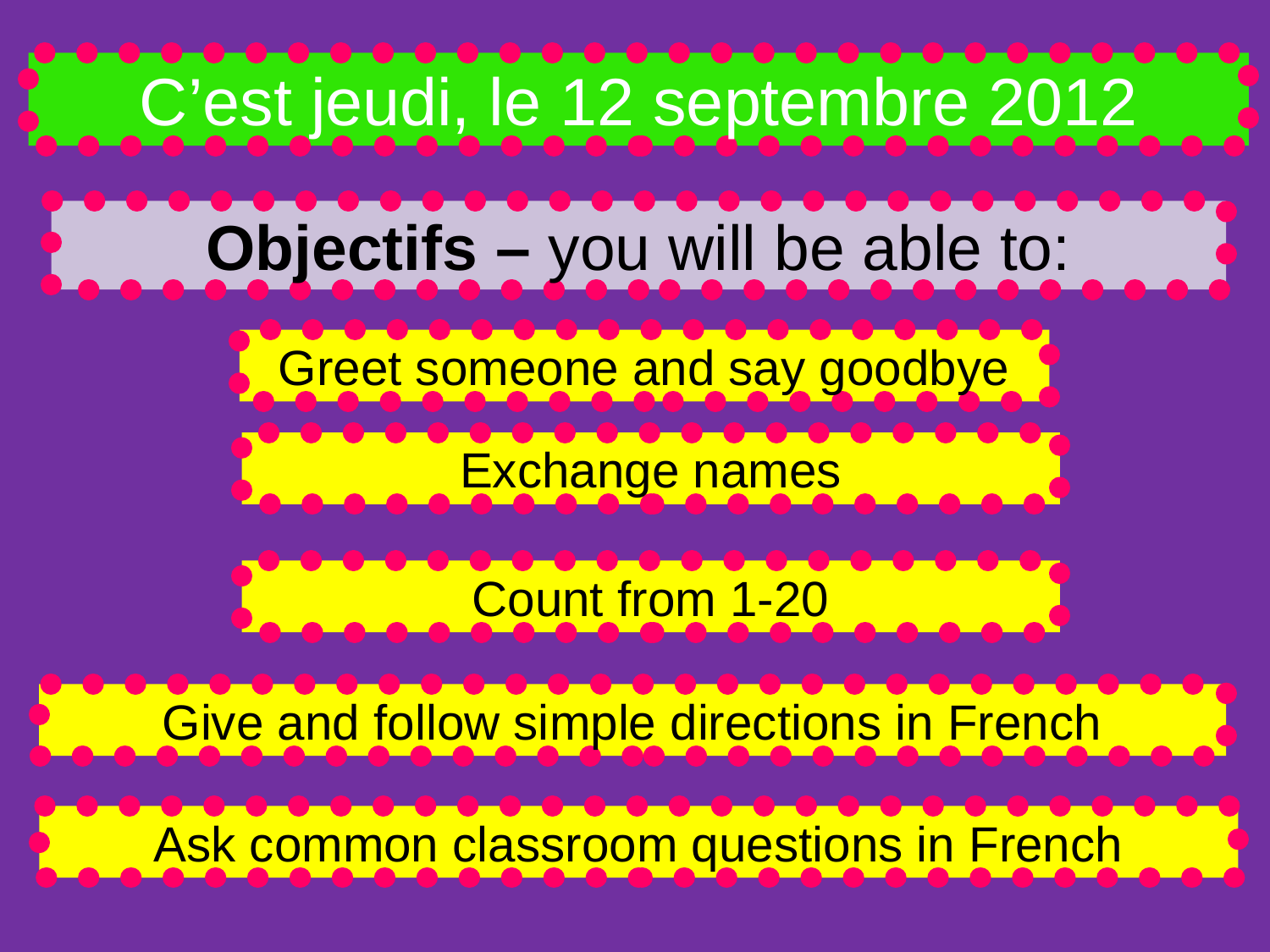

C’est jeudi, le 12 septembre 2012
Objectifs – you will be able to:
Greet someone and say goodbye
Exchange names
Count from 1-20
Give and follow simple directions in French
Ask common classroom questions in French